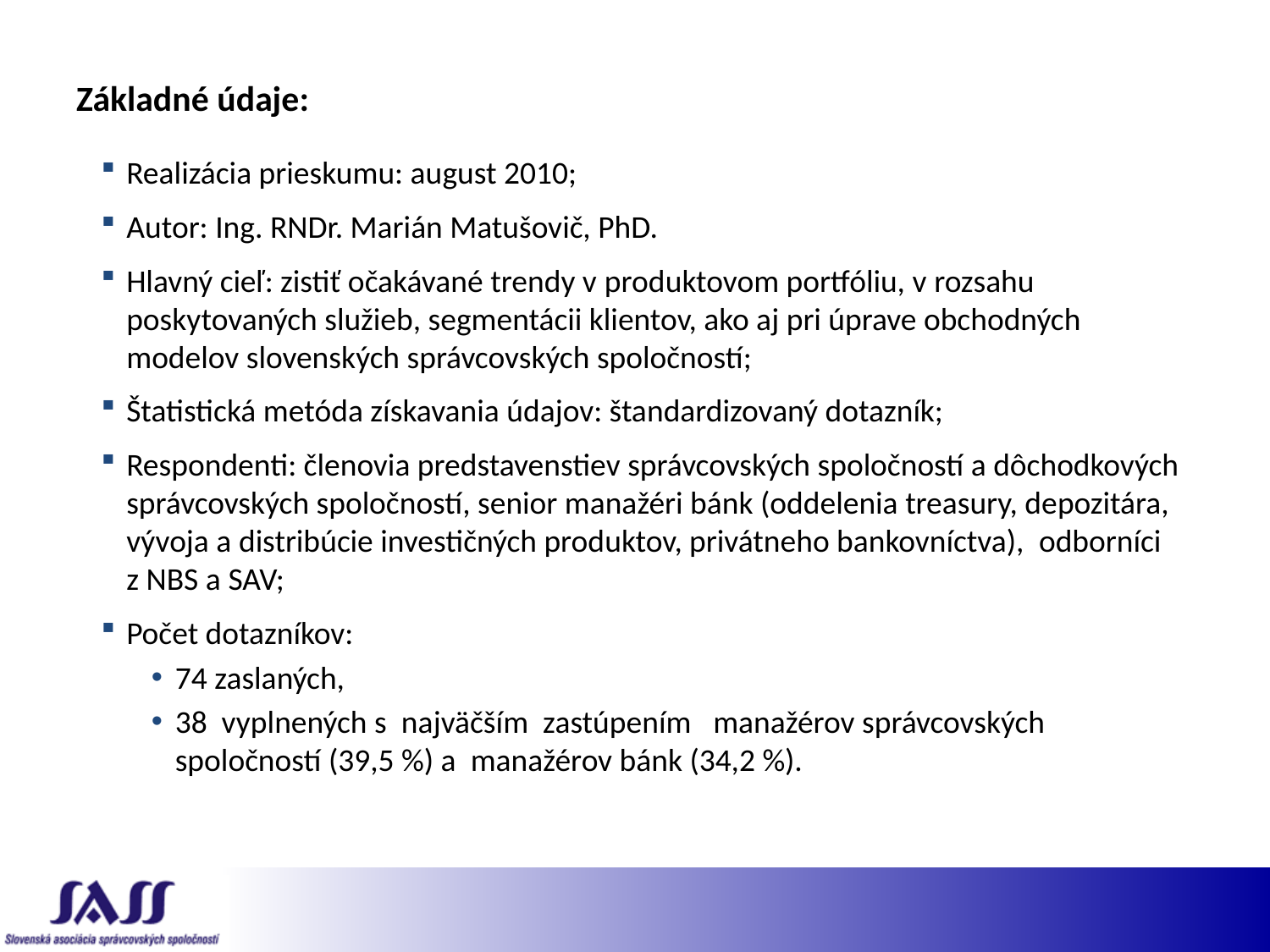

# Základné údaje:
Realizácia prieskumu: august 2010;
Autor: Ing. RNDr. Marián Matušovič, PhD.
Hlavný cieľ: zistiť očakávané trendy v produktovom portfóliu, v rozsahu poskytovaných služieb, segmentácii klientov, ako aj pri úprave obchodných modelov slovenských správcovských spoločností;
Štatistická metóda získavania údajov: štandardizovaný dotazník;
Respondenti: členovia predstavenstiev správcovských spoločností a dôchodkových správcovských spoločností, senior manažéri bánk (oddelenia treasury, depozitára, vývoja a distribúcie investičných produktov, privátneho bankovníctva),  odborníci z NBS a SAV;
Počet dotazníkov:
74 zaslaných,
38  vyplnených s  najväčším  zastúpením   manažérov správcovských spoločností (39,5 %) a  manažérov bánk (34,2 %).